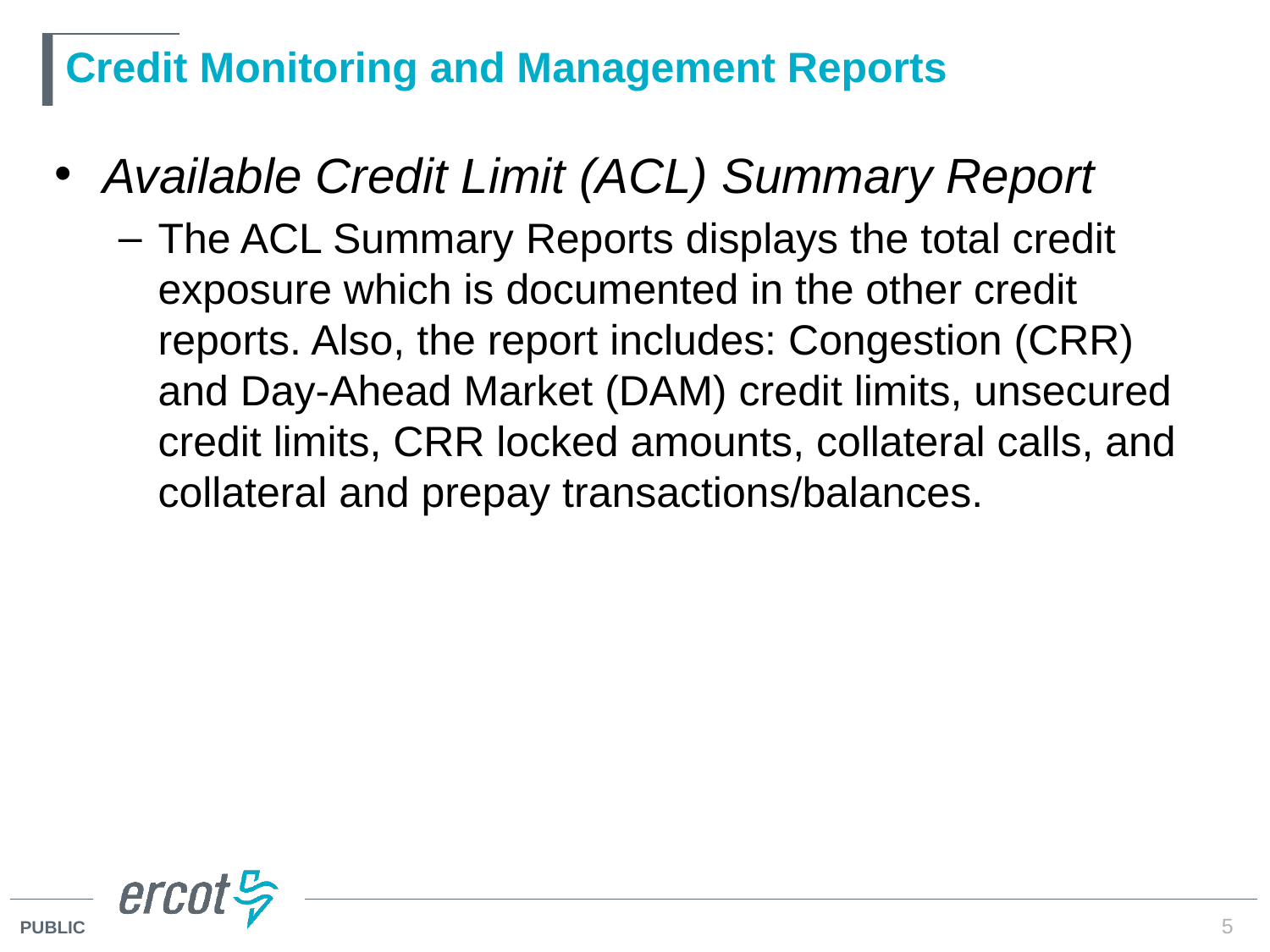

# Credit Monitoring and Management Reports
Available Credit Limit (ACL) Summary Report
The ACL Summary Reports displays the total credit exposure which is documented in the other credit reports. Also, the report includes: Congestion (CRR) and Day-Ahead Market (DAM) credit limits, unsecured credit limits, CRR locked amounts, collateral calls, and collateral and prepay transactions/balances.
5